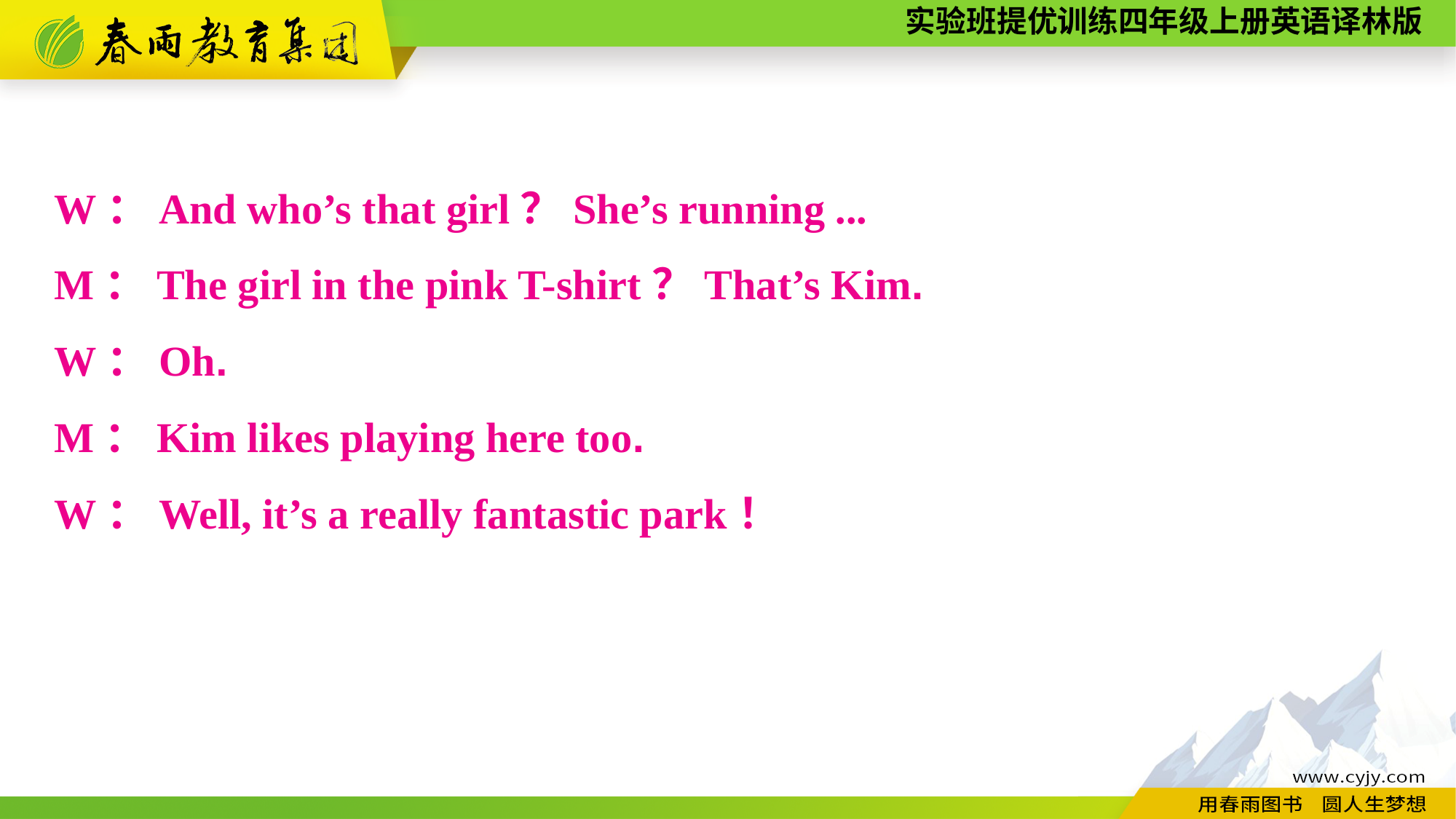

W：And who’s that girl？She’s running ...
M：The girl in the pink T-shirt？That’s Kim.
W：Oh.
M：Kim likes playing here too.
W：Well, it’s a really fantastic park！